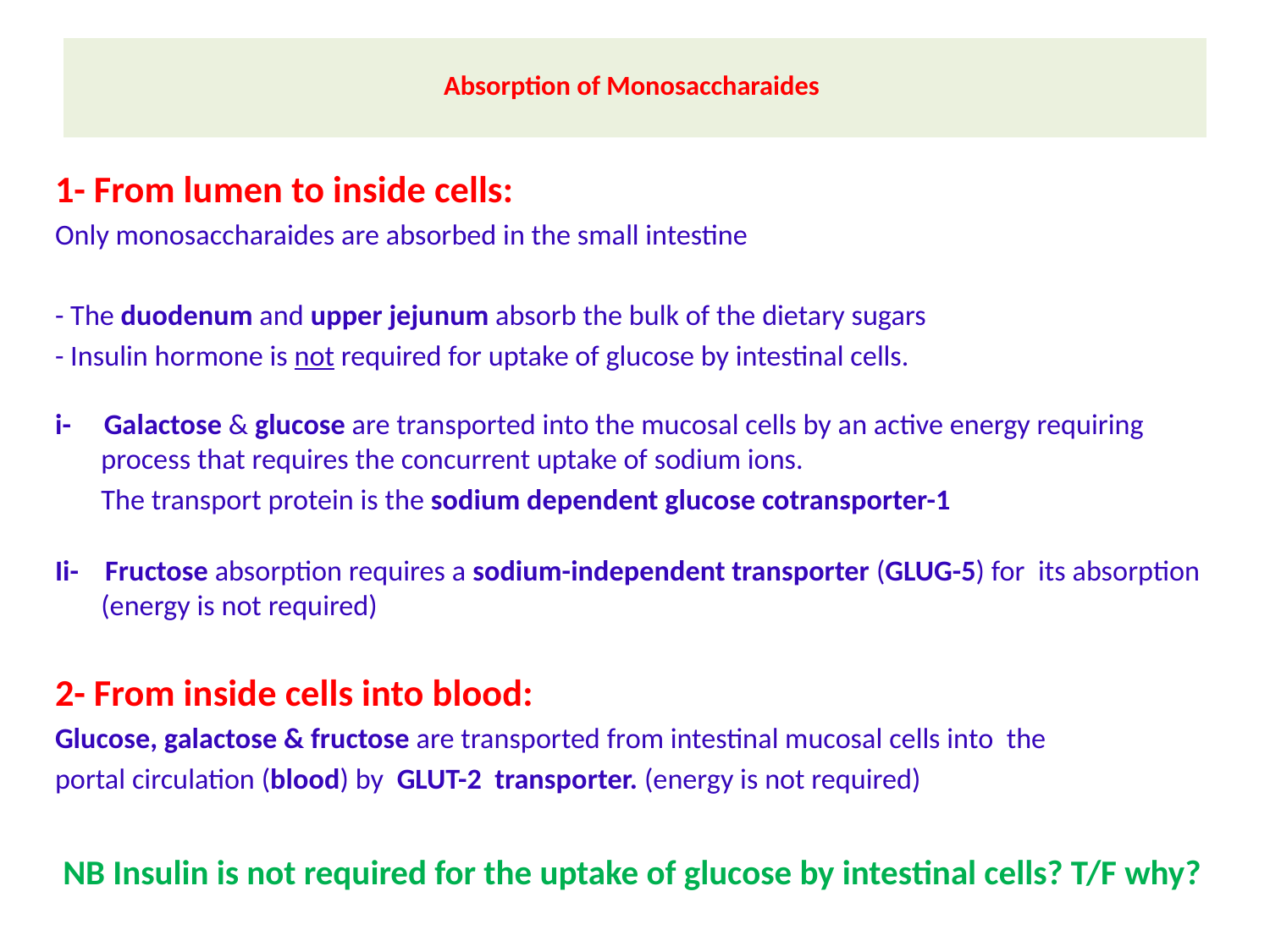

# Absorption of Monosaccharaides
1- From lumen to inside cells:
Only monosaccharaides are absorbed in the small intestine

- The duodenum and upper jejunum absorb the bulk of the dietary sugars
- Insulin hormone is not required for uptake of glucose by intestinal cells.

i-     Galactose & glucose are transported into the mucosal cells by an active energy requiring process that requires the concurrent uptake of sodium ions.
       The transport protein is the sodium dependent glucose cotransporter-1

Ii-    Fructose absorption requires a sodium-independent transporter (GLUG-5) for  its absorption (energy is not required)

2- From inside cells into blood:
Glucose, galactose & fructose are transported from intestinal mucosal cells into  the
portal circulation (blood) by  GLUT-2  transporter. (energy is not required)

 NB Insulin is not required for the uptake of glucose by intestinal cells? T/F why?